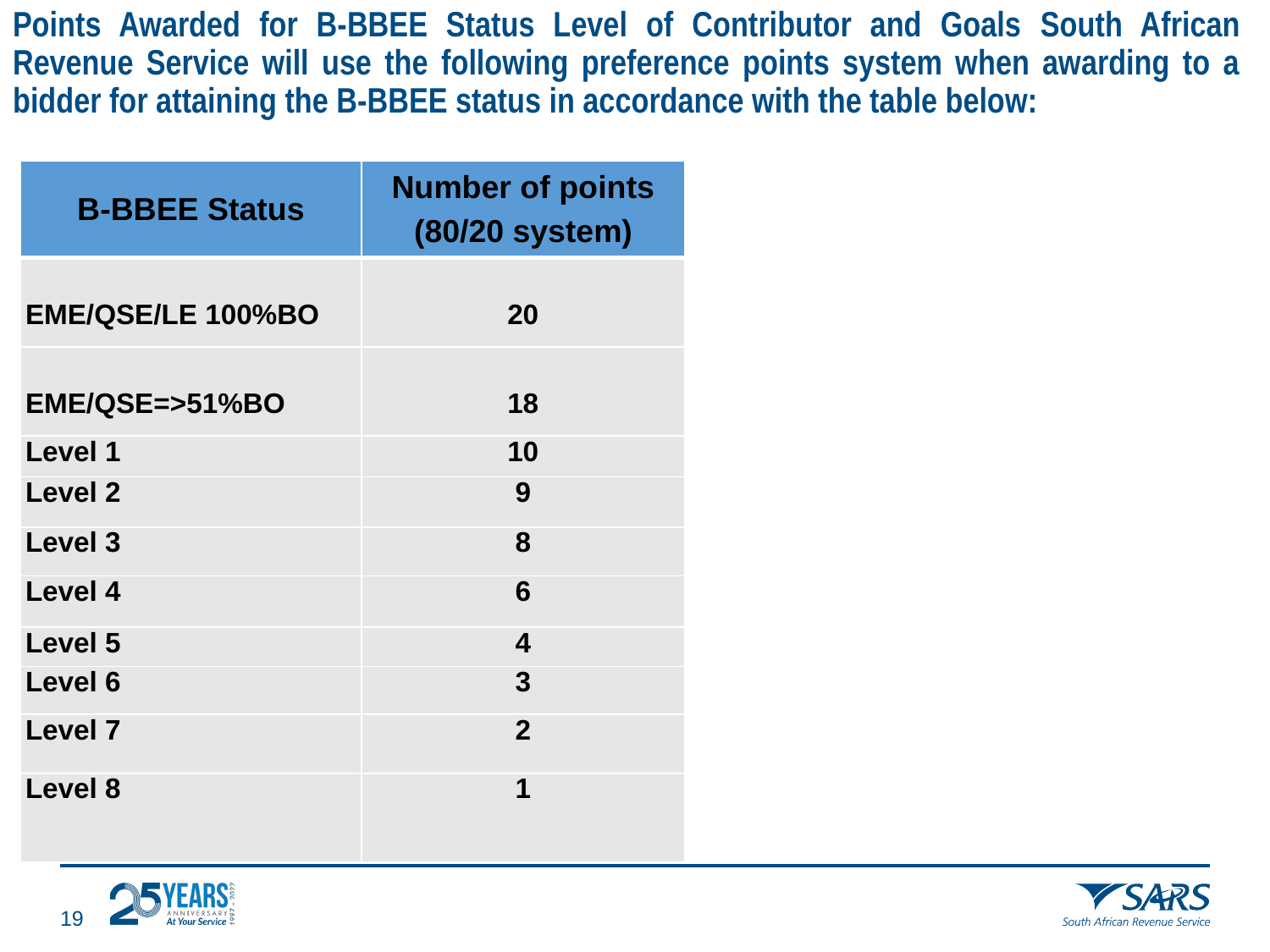

# Points Awarded for B-BBEE Status Level of Contributor and Goals South African Revenue Service will use the following preference points system when awarding to a bidder for attaining the B-BBEE status in accordance with the table below:
| B-BBEE Status | Number of points (80/20 system) |
| --- | --- |
| EME/QSE/LE 100%BO | 20 |
| EME/QSE=>51%BO | 18 |
| Level 1 | 10 |
| Level 2 | 9 |
| Level 3 | 8 |
| Level 4 | 6 |
| Level 5 | 4 |
| Level 6 | 3 |
| Level 7 | 2 |
| Level 8 | 1 |

19